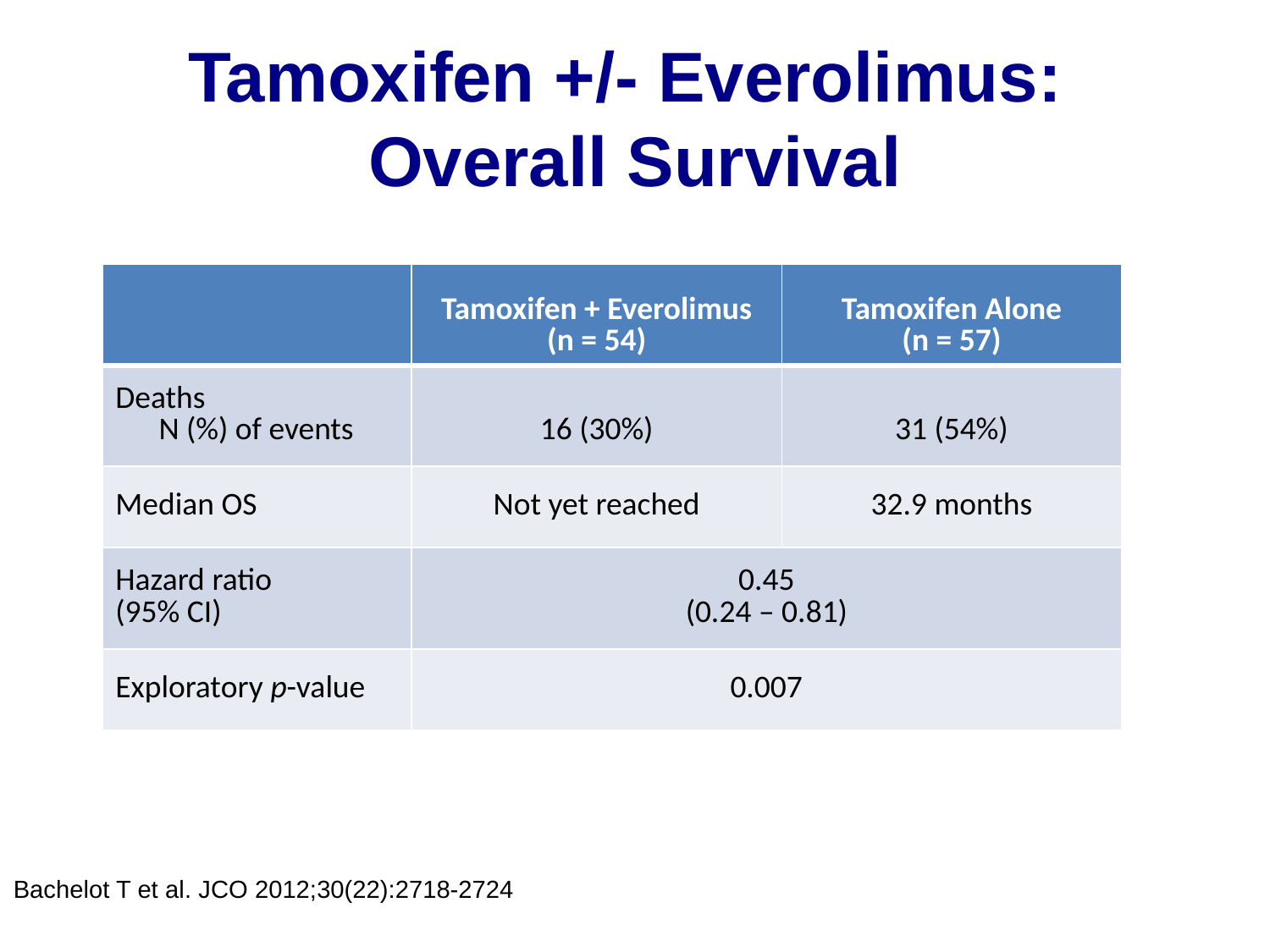

Tamoxifen +/- Everolimus:
Overall Survival
|  | Tamoxifen + Everolimus (n = 54) | Tamoxifen Alone (n = 57) |
| --- | --- | --- |
| Deaths N (%) of events | 16 (30%) | 31 (54%) |
| Median OS | Not yet reached | 32.9 months |
| Hazard ratio (95% CI) | 0.45 (0.24 – 0.81) |  |
| Exploratory p-value | 0.007 |  |
Bachelot T et al. JCO 2012;30(22):2718-2724